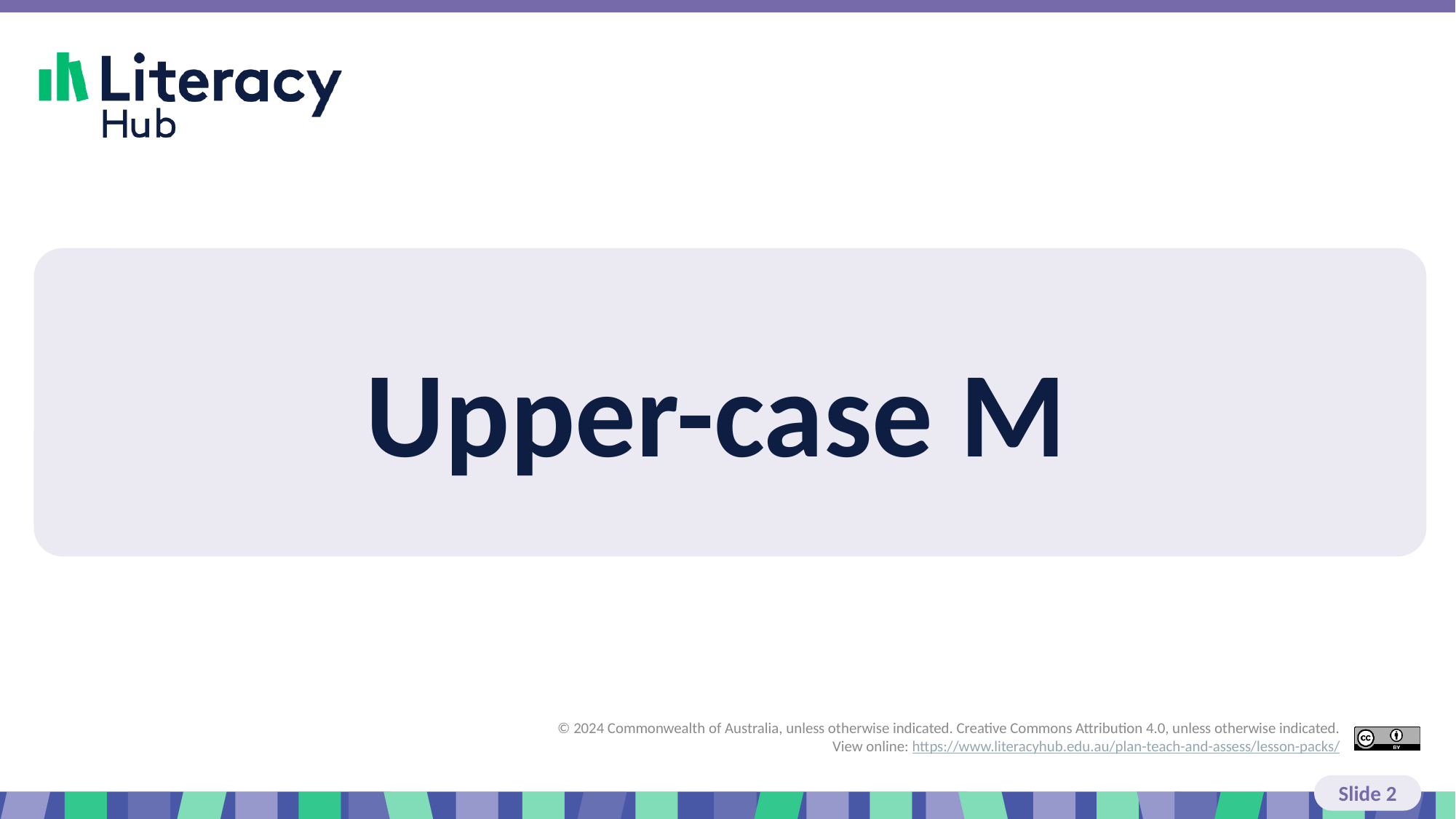

# Slide 2 Upper-case M
Upper-case M